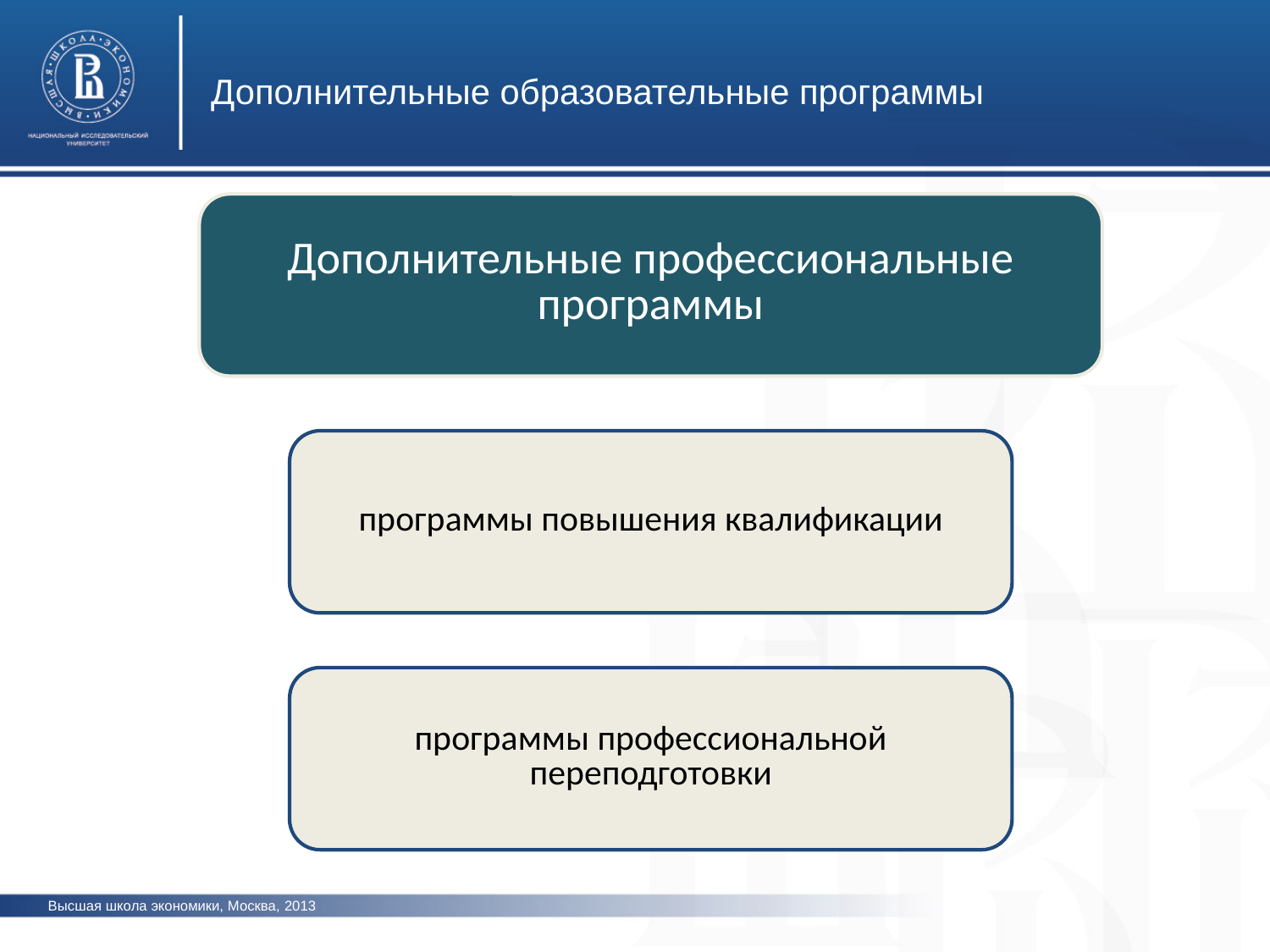

Дополнительные образовательные программы
Дополнительные профессиональные программы
программы повышения квалификации
программы профессиональной переподготовки
Высшая школа экономики, Москва, 2013